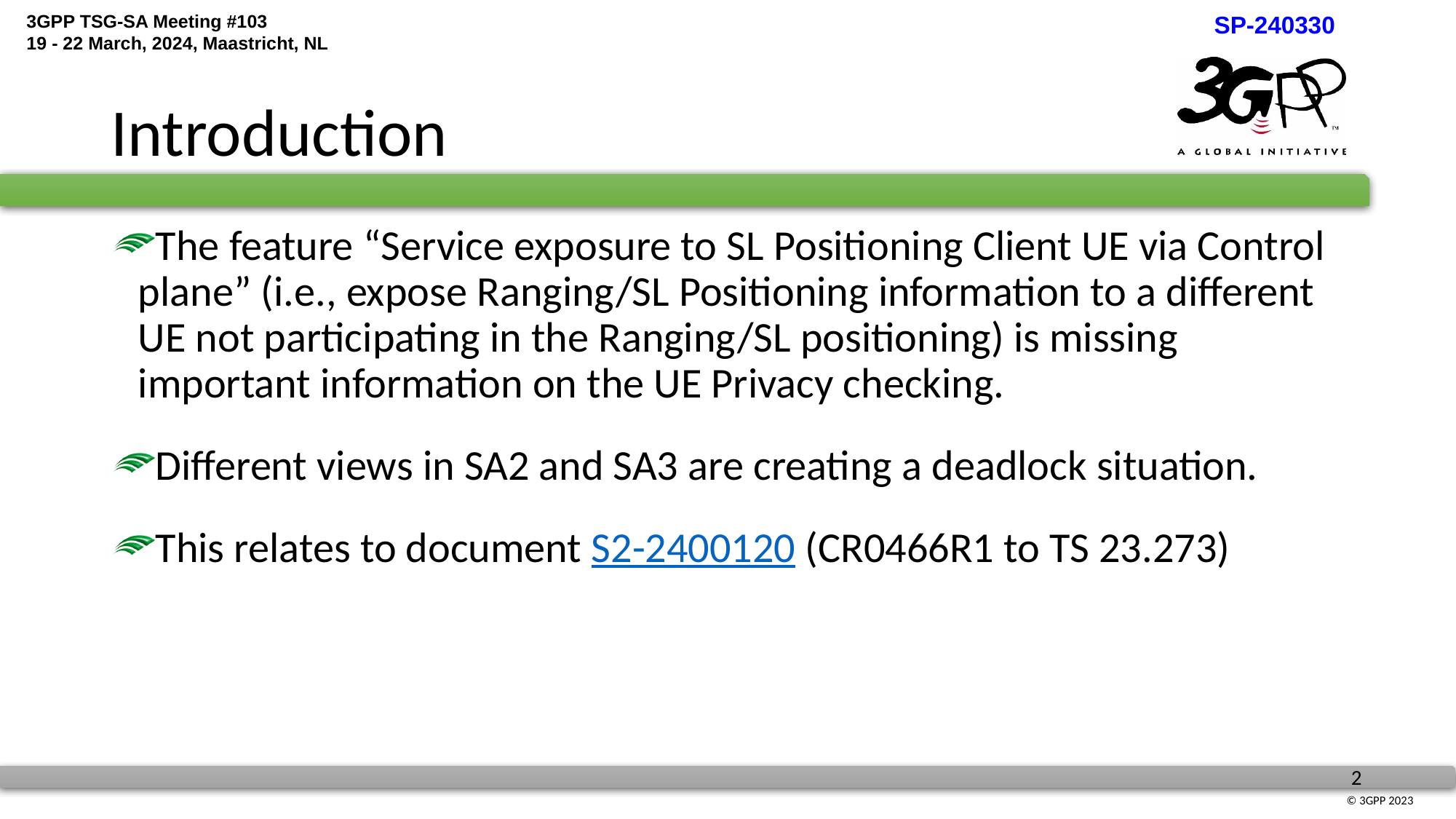

# Introduction
The feature “Service exposure to SL Positioning Client UE via Control plane” (i.e., expose Ranging/SL Positioning information to a different UE not participating in the Ranging/SL positioning) is missing important information on the UE Privacy checking.
Different views in SA2 and SA3 are creating a deadlock situation.
This relates to document S2-2400120 (CR0466R1 to TS 23.273)